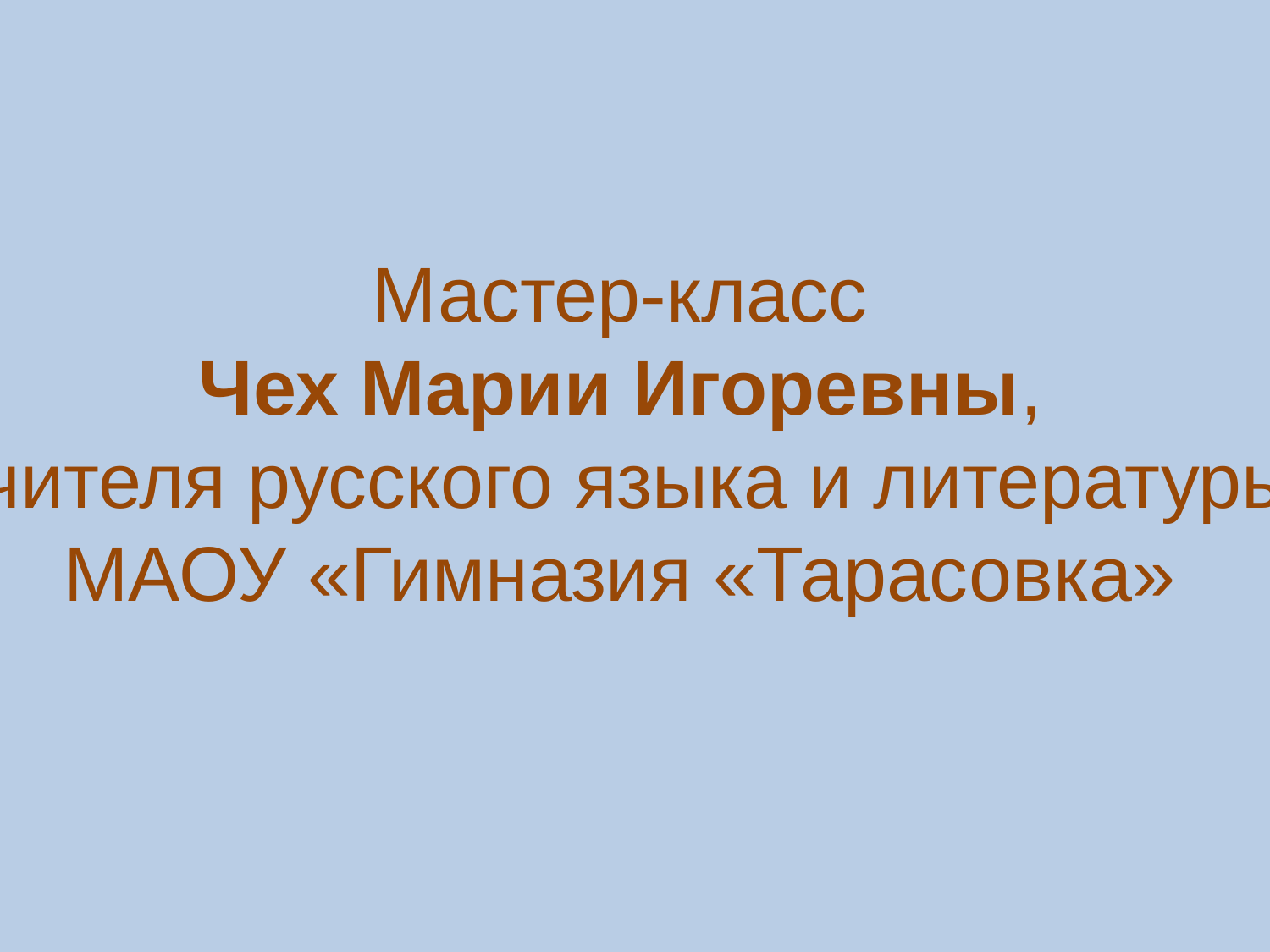

Мастер-класс
Чех Марии Игоревны,
учителя русского языка и литературы
МАОУ «Гимназия «Тарасовка»